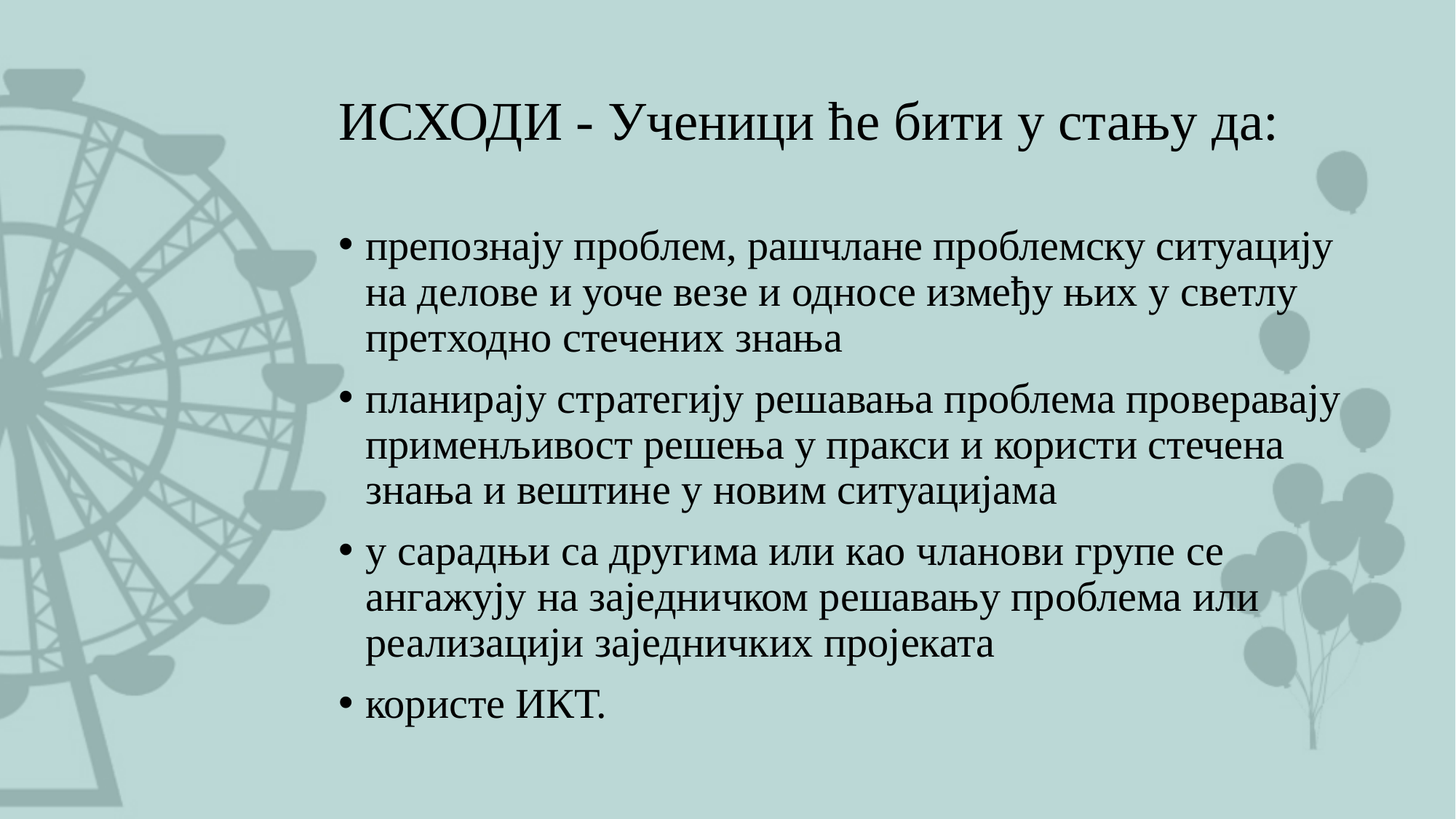

# ИСХОДИ - Ученици ће бити у стању да:
препознају проблем, рашчлане проблемску ситуацију на делове и уоче везе и односе између њих у светлу претходно стечених знања
планирају стратегију решавања проблема проверавају применљивост решења у пракси и користи стечена знања и вештине у новим ситуацијама
у сарадњи са другима или као чланови групе се ангажују на заједничком решавању проблема или реализацији заједничких пројеката
користе ИКТ.